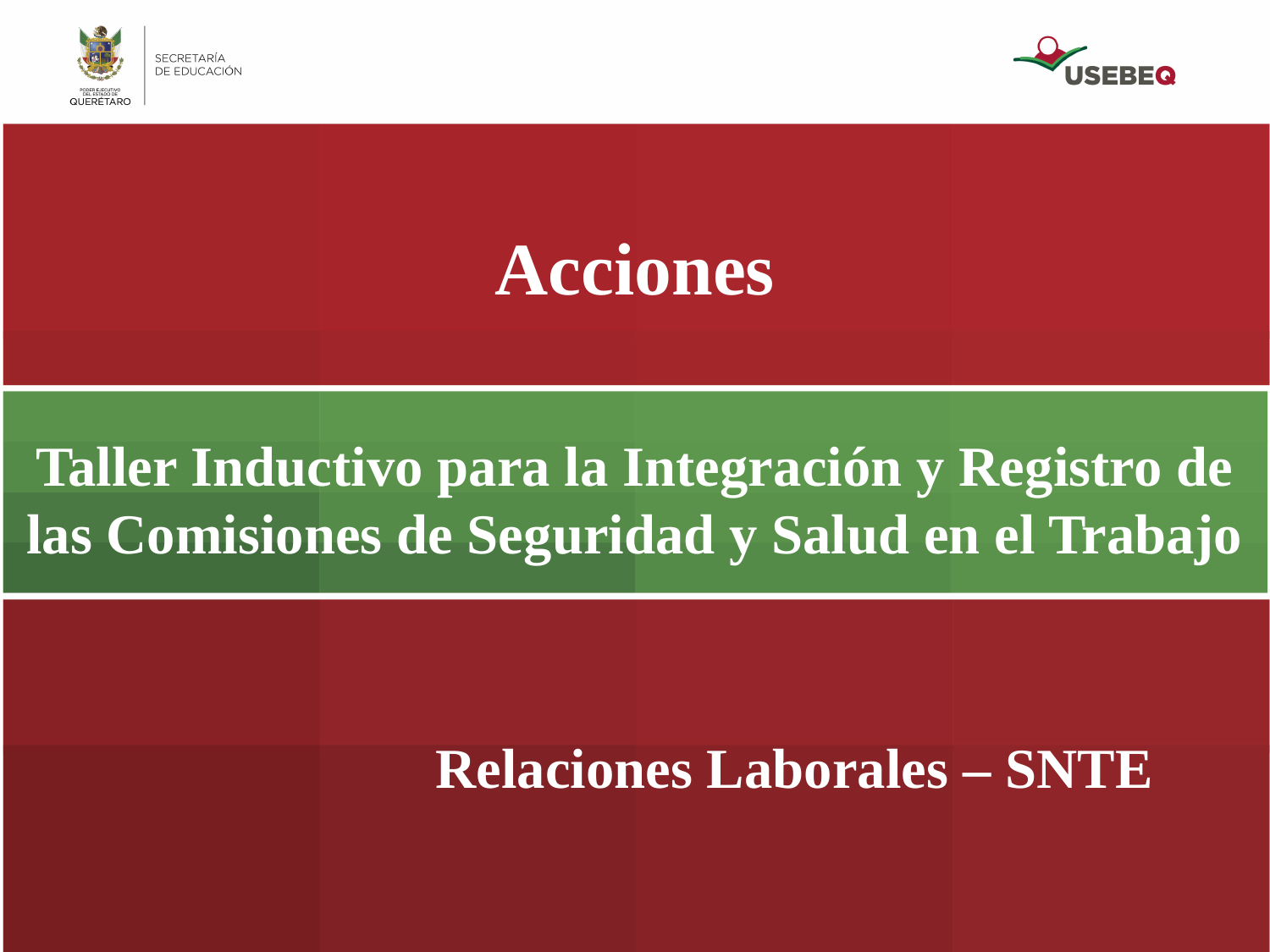

Acciones
# Taller Inductivo para la Integración y Registro de las Comisiones de Seguridad y Salud en el Trabajo
Relaciones Laborales – SNTE